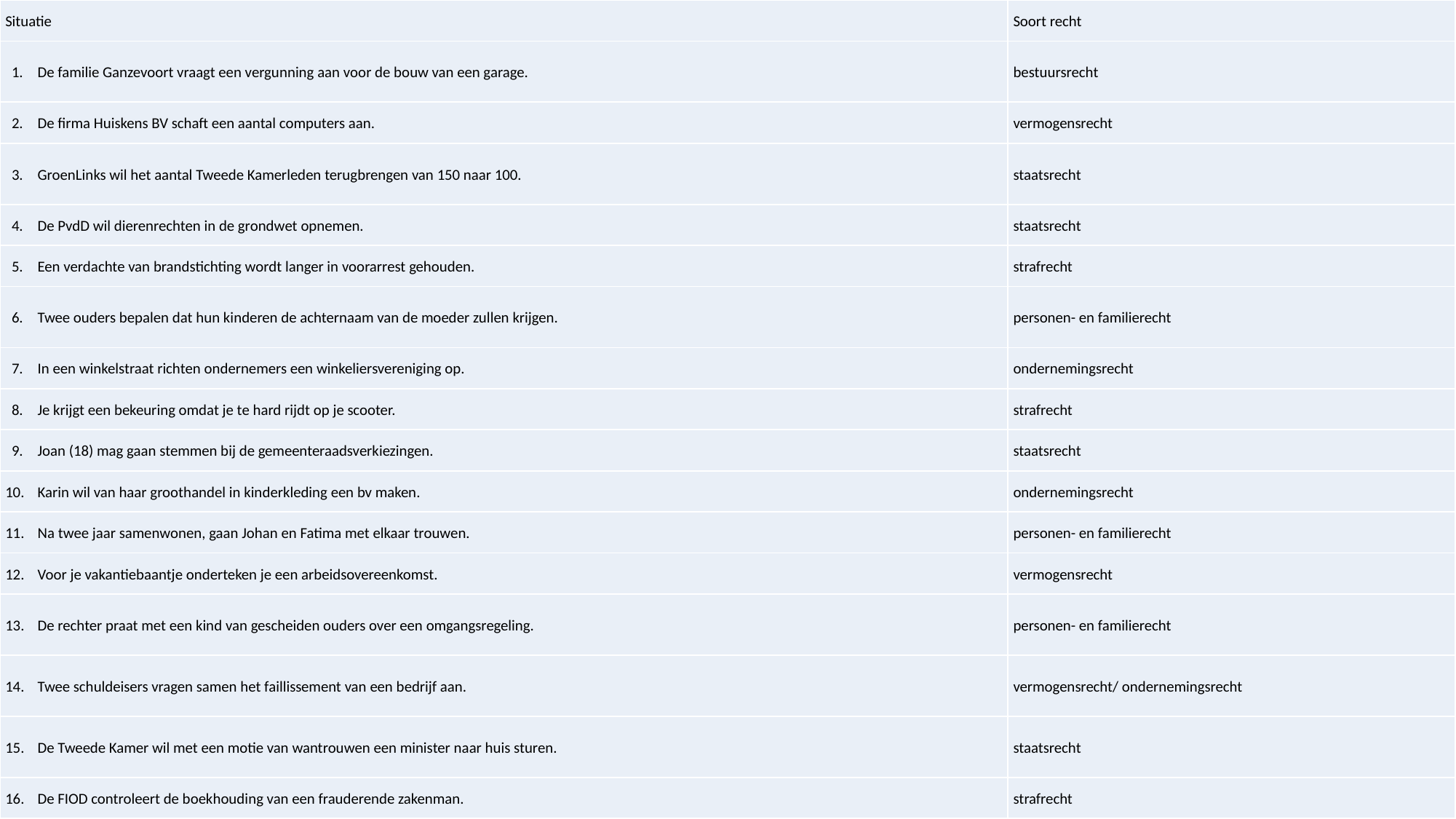

| Situatie | Soort recht |
| --- | --- |
| 1. De familie Ganzevoort vraagt een vergunning aan voor de bouw van een garage. | bestuursrecht |
| 2. De firma Huiskens BV schaft een aantal computers aan. | vermogensrecht |
| 3. GroenLinks wil het aantal Tweede Kamerleden terugbrengen van 150 naar 100. | staatsrecht |
| 4. De PvdD wil dierenrechten in de grondwet opnemen. | staatsrecht |
| 5. Een verdachte van brandstichting wordt langer in voorarrest gehouden. | strafrecht |
| 6. Twee ouders bepalen dat hun kinderen de achternaam van de moeder zullen krijgen. | personen- en familierecht |
| 7. In een winkelstraat richten ondernemers een winkeliersvereniging op. | ondernemingsrecht |
| 8. Je krijgt een bekeuring omdat je te hard rijdt op je scooter. | strafrecht |
| 9. Joan (18) mag gaan stemmen bij de gemeenteraadsverkiezingen. | staatsrecht |
| 10. Karin wil van haar groothandel in kinderkleding een bv maken. | ondernemingsrecht |
| 11. Na twee jaar samenwonen, gaan Johan en Fatima met elkaar trouwen. | personen- en familierecht |
| 12. Voor je vakantiebaantje onderteken je een arbeidsovereenkomst. | vermogensrecht |
| 13. De rechter praat met een kind van gescheiden ouders over een omgangsregeling. | personen- en familierecht |
| 14. Twee schuldeisers vragen samen het faillissement van een bedrijf aan. | vermogensrecht/ ondernemingsrecht |
| 15. De Tweede Kamer wil met een motie van wantrouwen een minister naar huis sturen. | staatsrecht |
| 16. De FIOD controleert de boekhouding van een frauderende zakenman. | strafrecht |
#